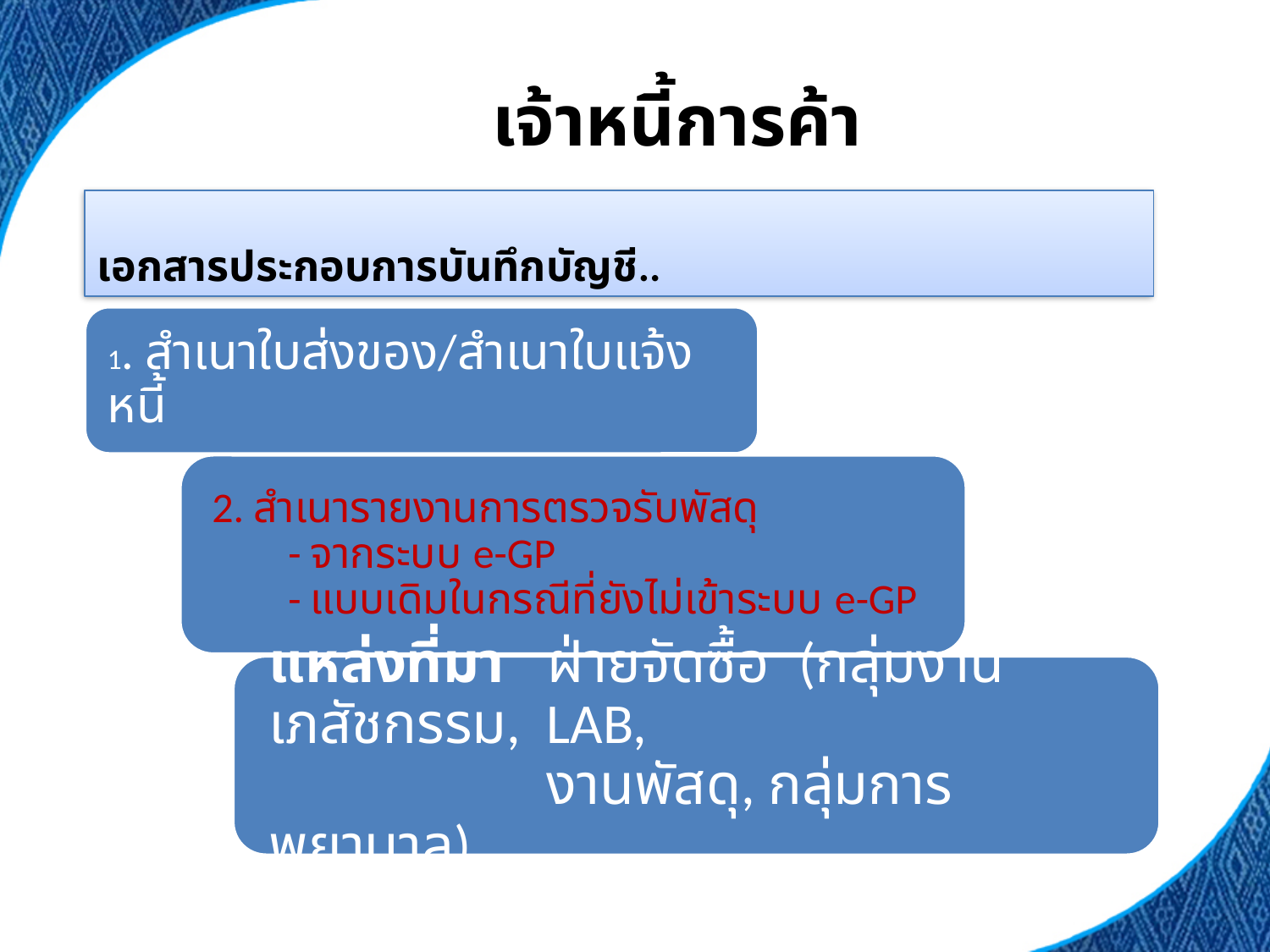

# เจ้าหนี้การค้า
เอกสารประกอบการบันทึกบัญชี..
1. สำเนาใบส่งของ/สำเนาใบแจ้งหนี้
2. สำเนารายงานการตรวจรับพัสดุ
        - จากระบบ e-GP
        - แบบเดิมในกรณีที่ยังไม่เข้าระบบ e-GP
แหล่งที่มา   ฝ่ายจัดซื้อ  (กลุ่มงานเภสัชกรรม,  LAB,
                   งานพัสดุ, กลุ่มการพยาบาล))